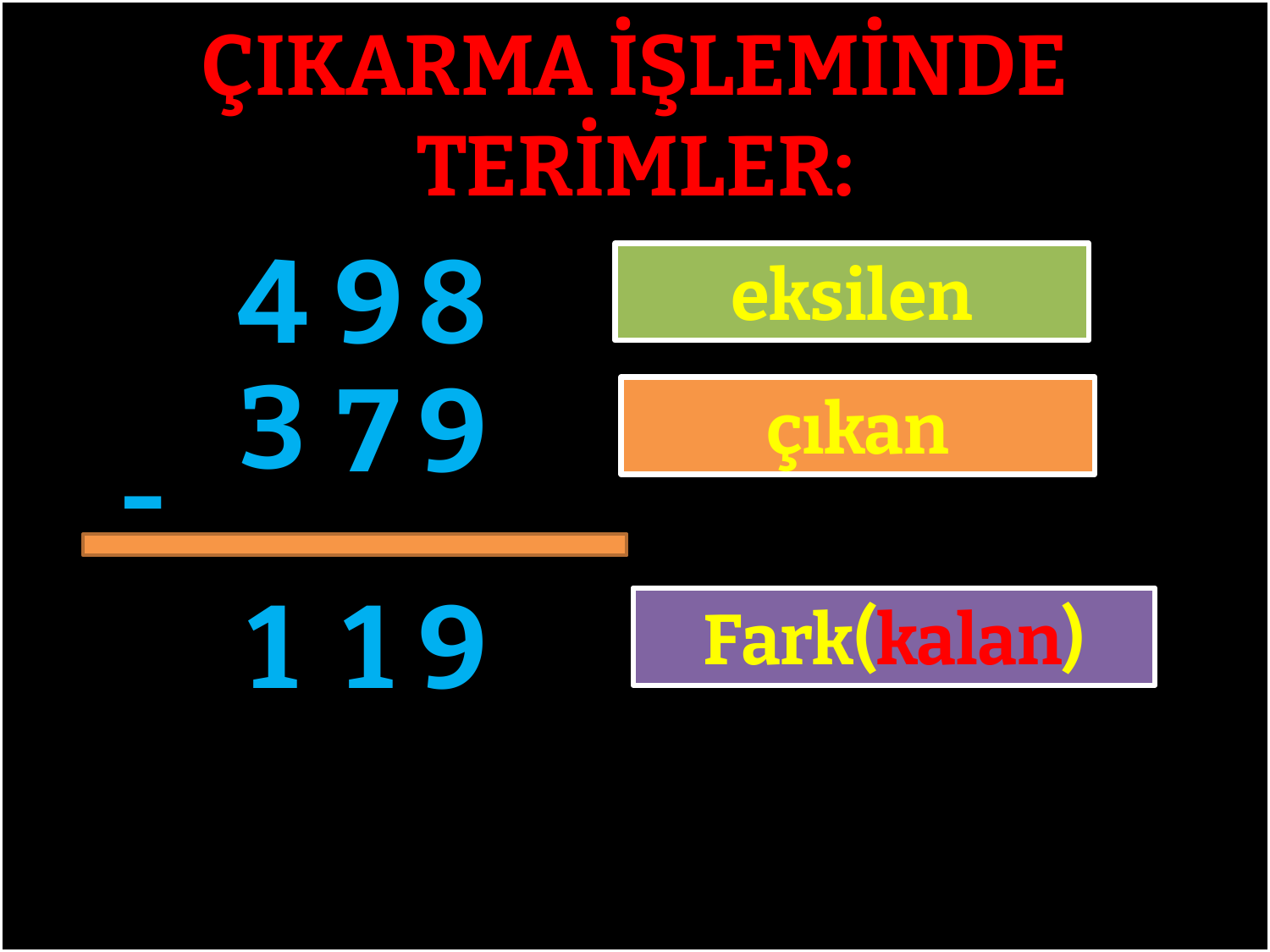

ÇIKARMA İŞLEMİNDE TERİMLER:
4
9
8
eksilen
#
3
7
9
çıkan
-

1
1
9
Fark(kalan)